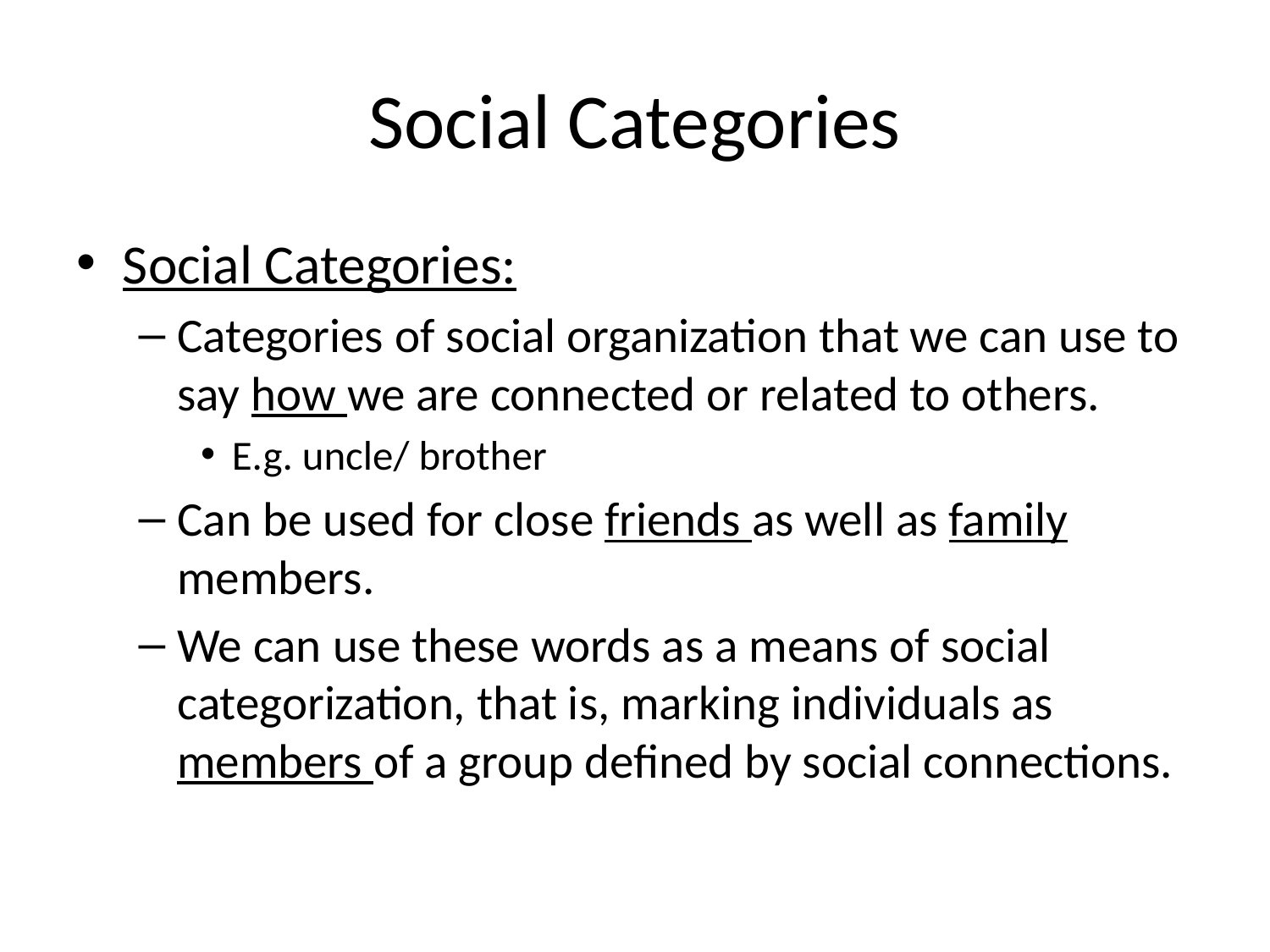

# Social Categories
Social Categories:
Categories of social organization that we can use to say how we are connected or related to others.
E.g. uncle/ brother
Can be used for close friends as well as family members.
We can use these words as a means of social categorization, that is, marking individuals as members of a group defined by social connections.